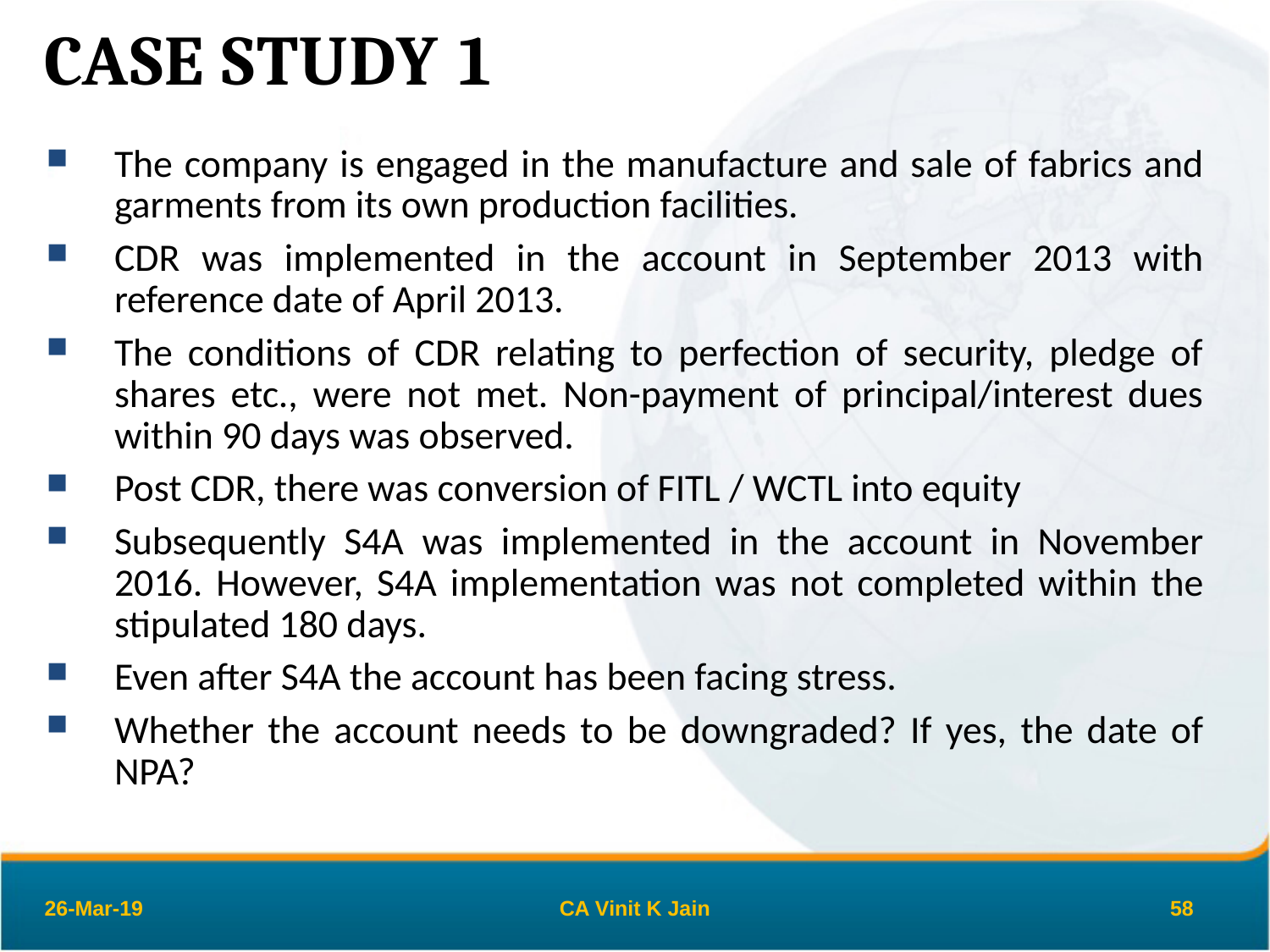

# CASE STUDY 1
The company is engaged in the manufacture and sale of fabrics and garments from its own production facilities.
CDR was implemented in the account in September 2013 with reference date of April 2013.
The conditions of CDR relating to perfection of security, pledge of shares etc., were not met. Non-payment of principal/interest dues within 90 days was observed.
Post CDR, there was conversion of FITL / WCTL into equity
Subsequently S4A was implemented in the account in November 2016. However, S4A implementation was not completed within the stipulated 180 days.
Even after S4A the account has been facing stress.
Whether the account needs to be downgraded? If yes, the date of NPA?
26-Mar-19
CA Vinit K Jain
58